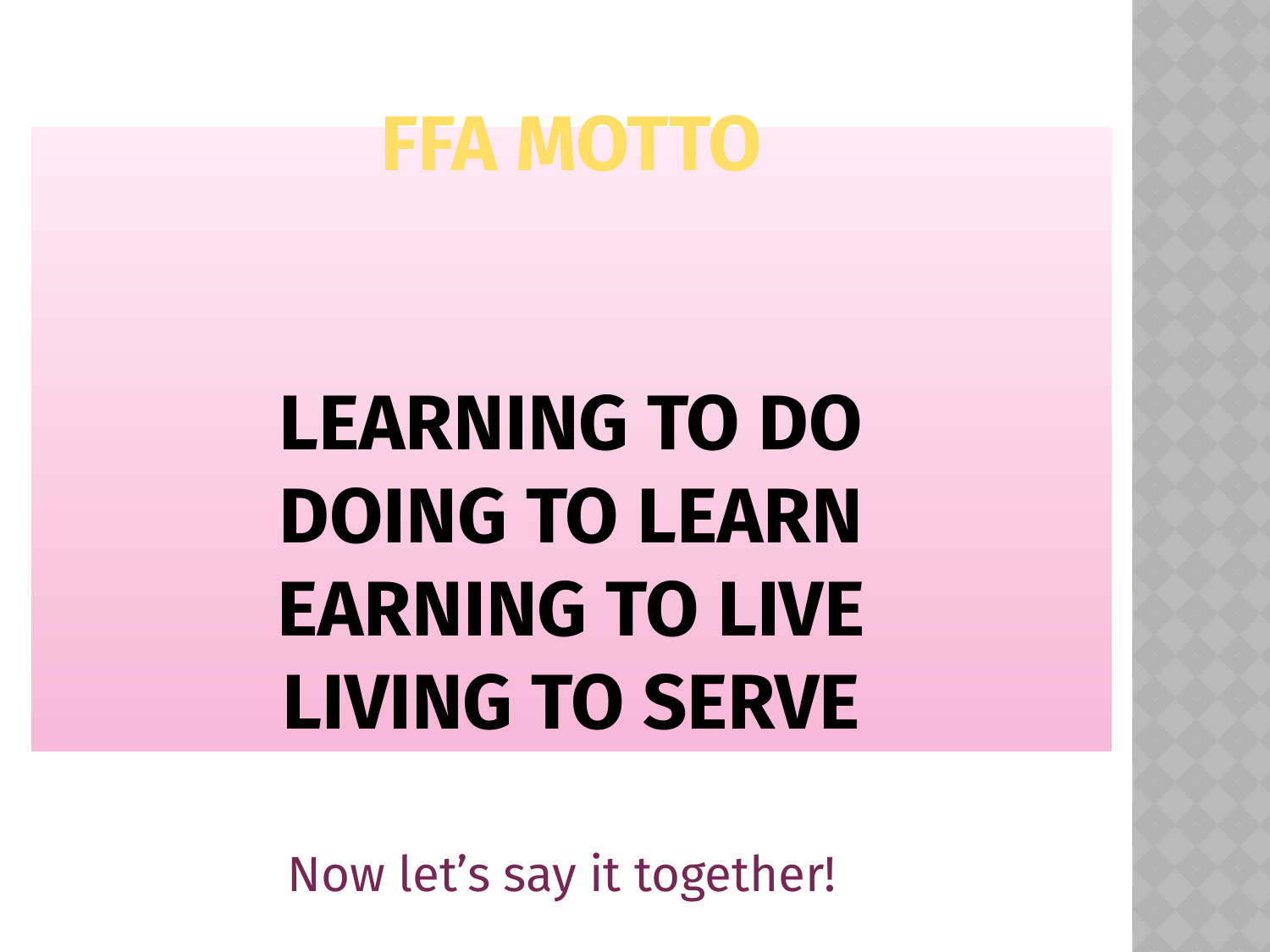

# FFA Motto Learning to Do Doing to Learn Earning to Live Living to Serve
Now let’s say it together!